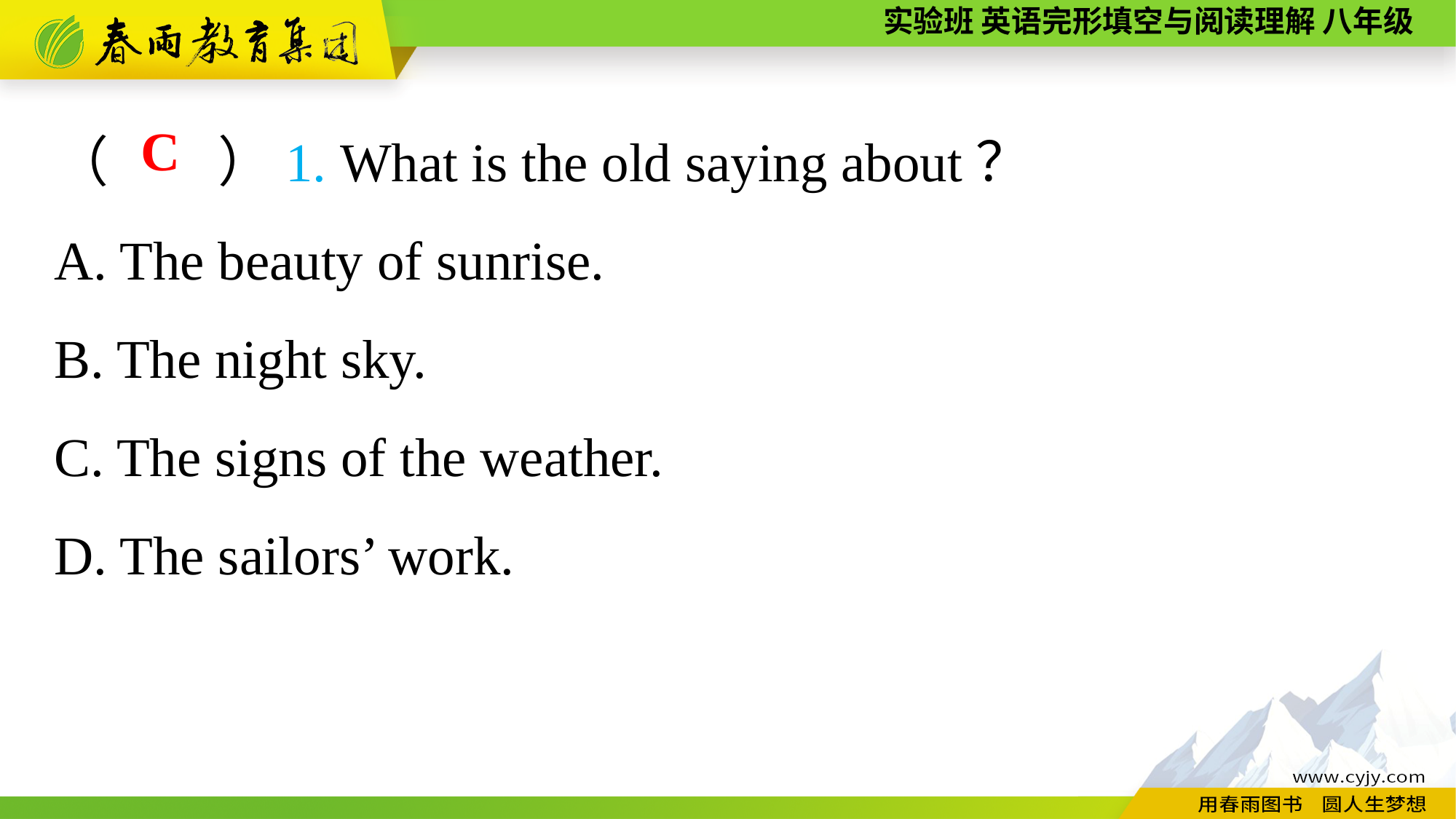

（　　）1. What is the old saying about？
A. The beauty of sunrise.
B. The night sky.
C. The signs of the weather.
D. The sailors’ work.
C